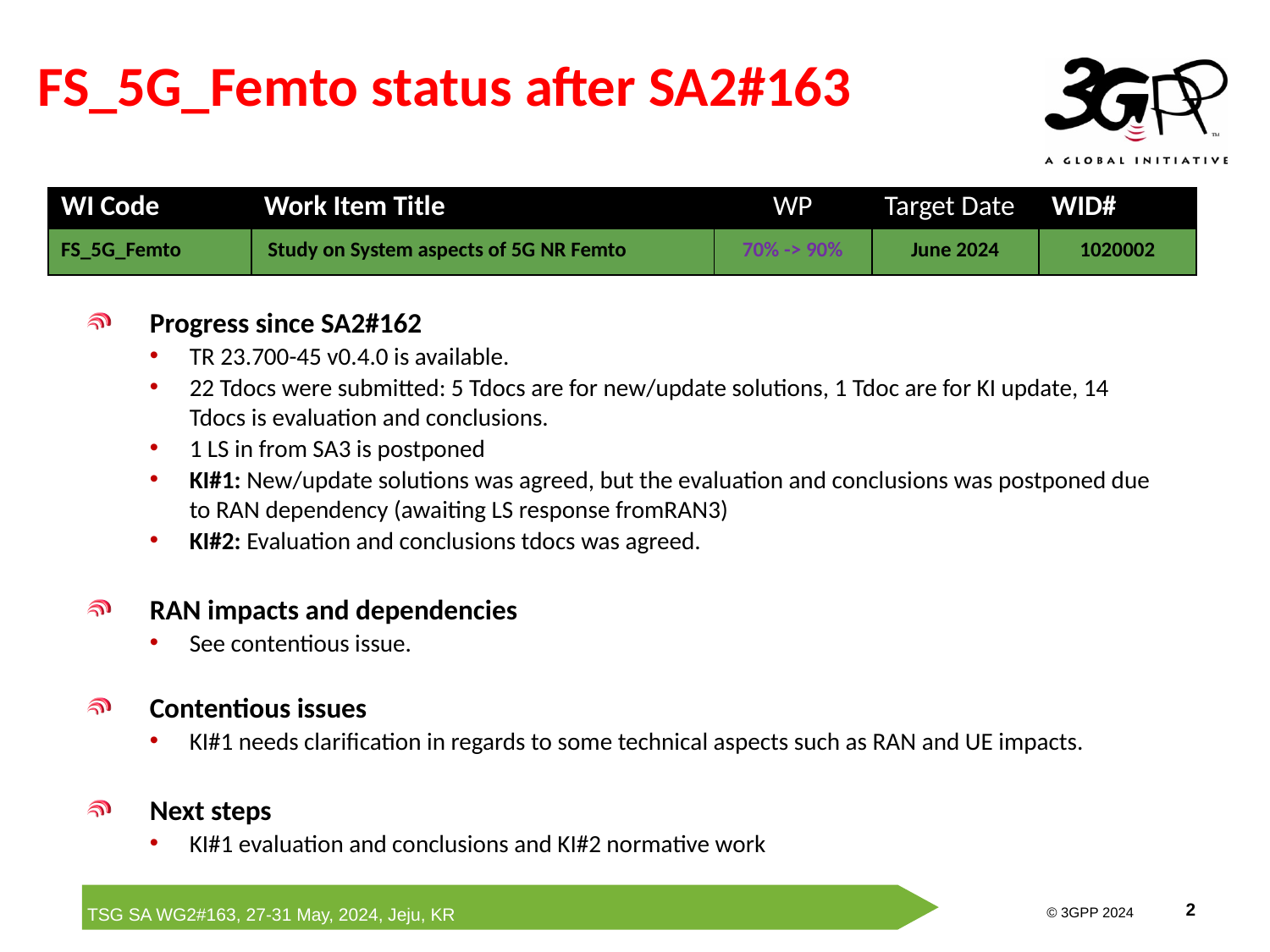

# FS_5G_Femto status after SA2#163
| WI Code | Work Item Title | WP | Target Date | WID# |
| --- | --- | --- | --- | --- |
| FS\_5G\_Femto | Study on System aspects of 5G NR Femto | 70% -> 90% | June 2024 | 1020002 |
Progress since SA2#162
TR 23.700-45 v0.4.0 is available.
22 Tdocs were submitted: 5 Tdocs are for new/update solutions, 1 Tdoc are for KI update, 14 Tdocs is evaluation and conclusions.
1 LS in from SA3 is postponed
KI#1: New/update solutions was agreed, but the evaluation and conclusions was postponed due to RAN dependency (awaiting LS response fromRAN3)
KI#2: Evaluation and conclusions tdocs was agreed.

RAN impacts and dependencies
See contentious issue.

Contentious issues
KI#1 needs clarification in regards to some technical aspects such as RAN and UE impacts.

Next steps
KI#1 evaluation and conclusions and KI#2 normative work